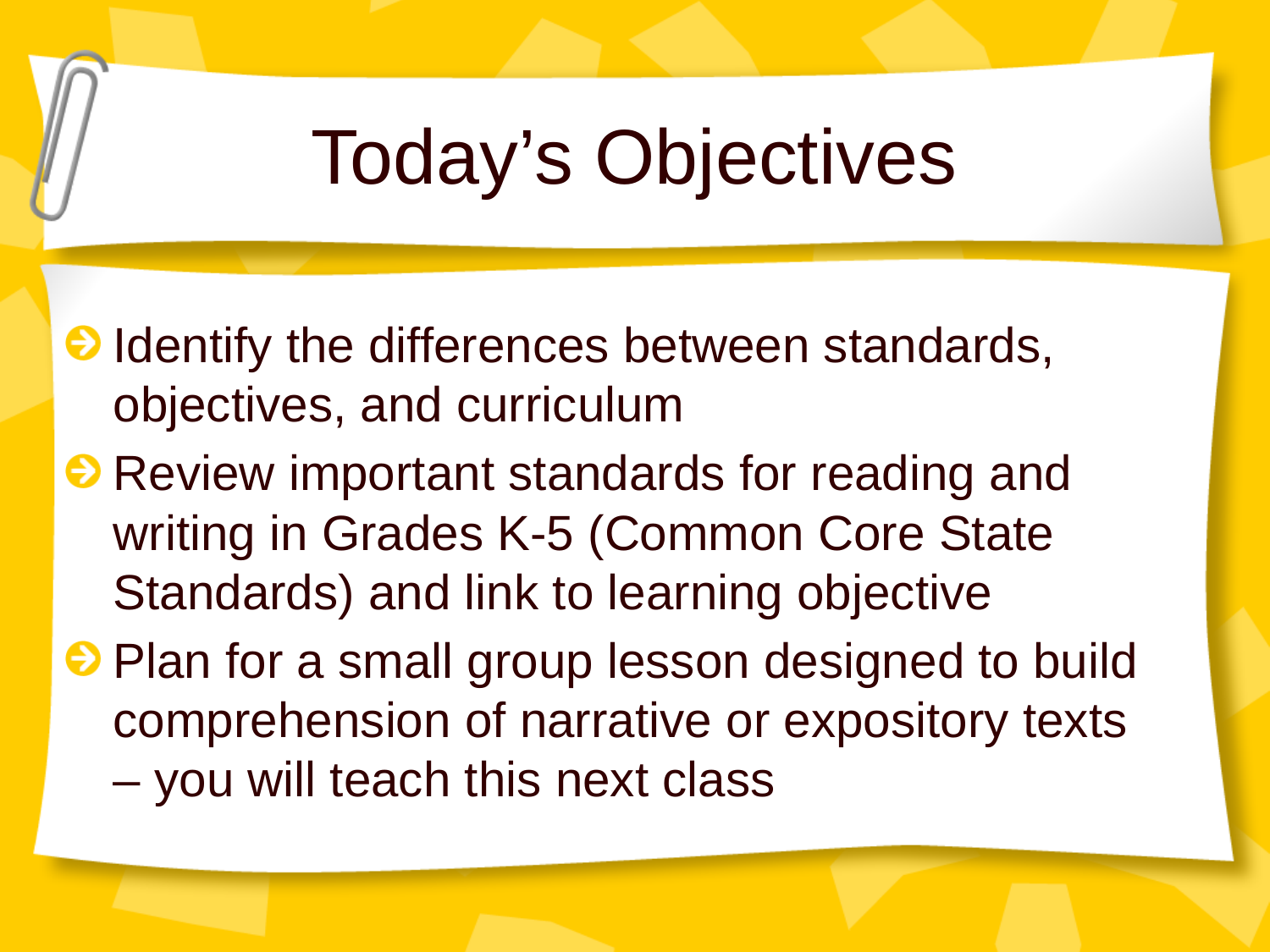

# Today’s Objectives
Identify the differences between standards, objectives, and curriculum
Review important standards for reading and writing in Grades K-5 (Common Core State Standards) and link to learning objective
Plan for a small group lesson designed to build comprehension of narrative or expository texts – you will teach this next class